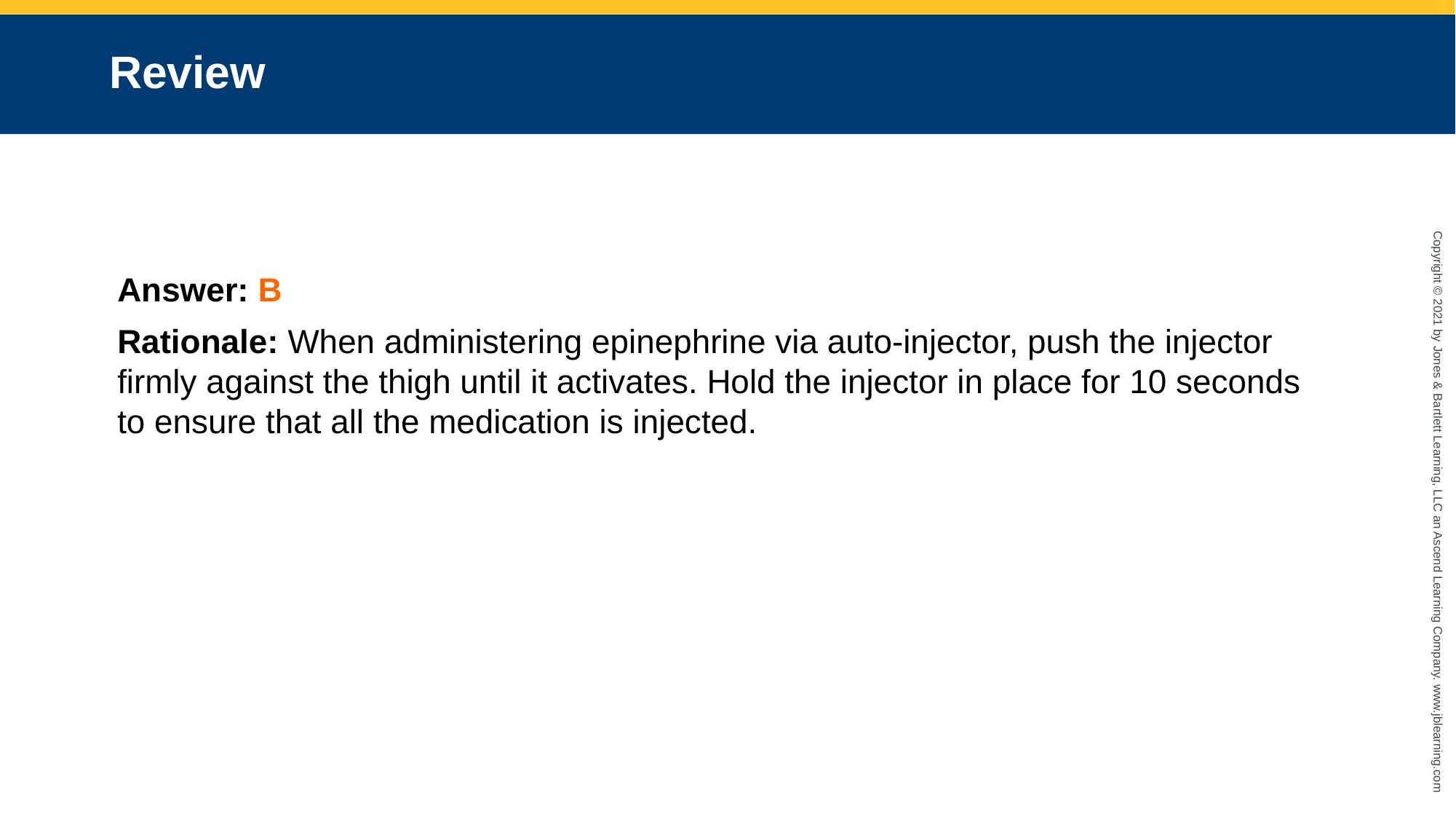

# Review
Answer: B
Rationale: When administering epinephrine via auto-injector, push the injector firmly against the thigh until it activates. Hold the injector in place for 10 seconds to ensure that all the medication is injected.